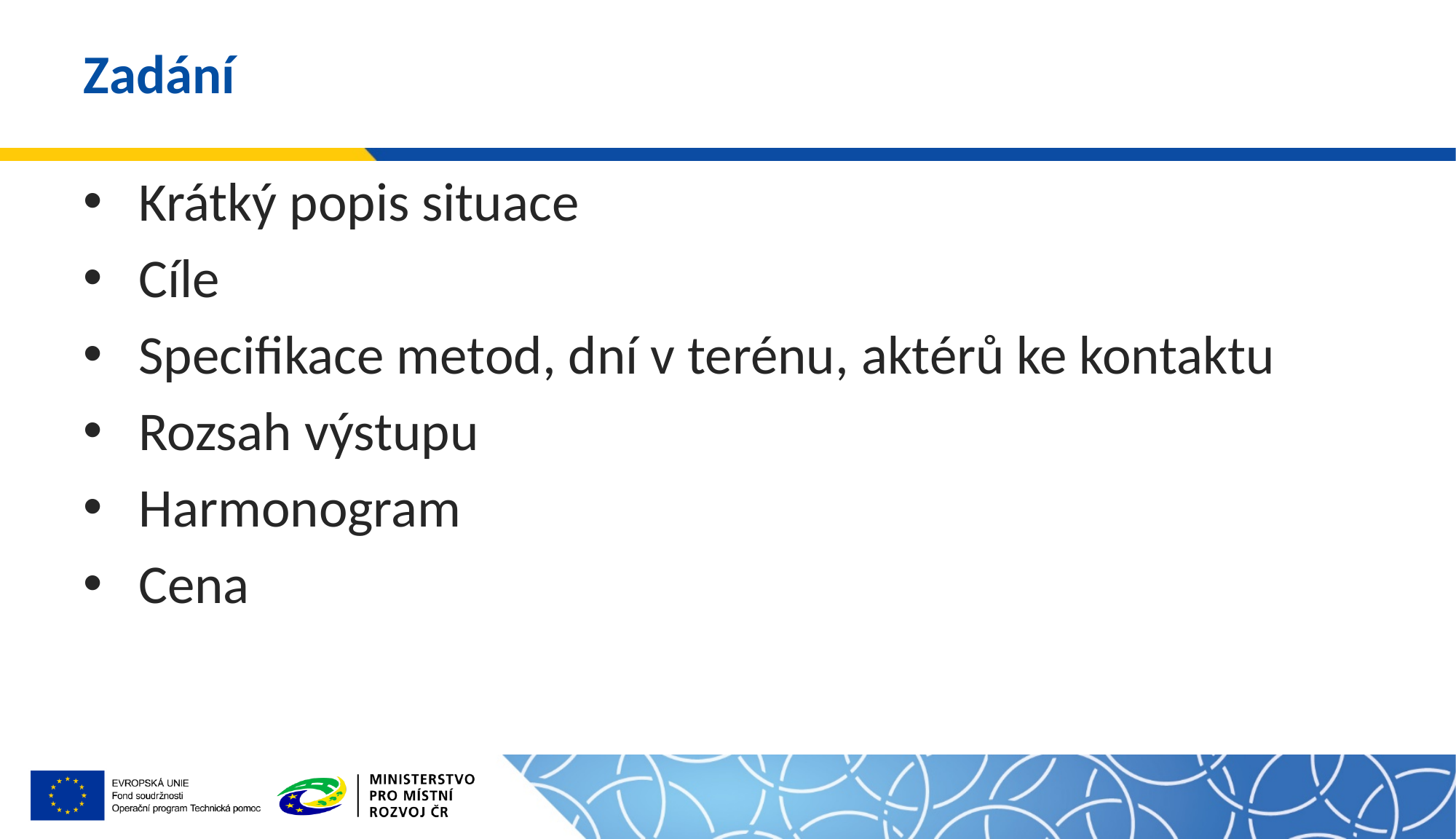

# Zadání
Krátký popis situace
Cíle
Specifikace metod, dní v terénu, aktérů ke kontaktu
Rozsah výstupu
Harmonogram
Cena